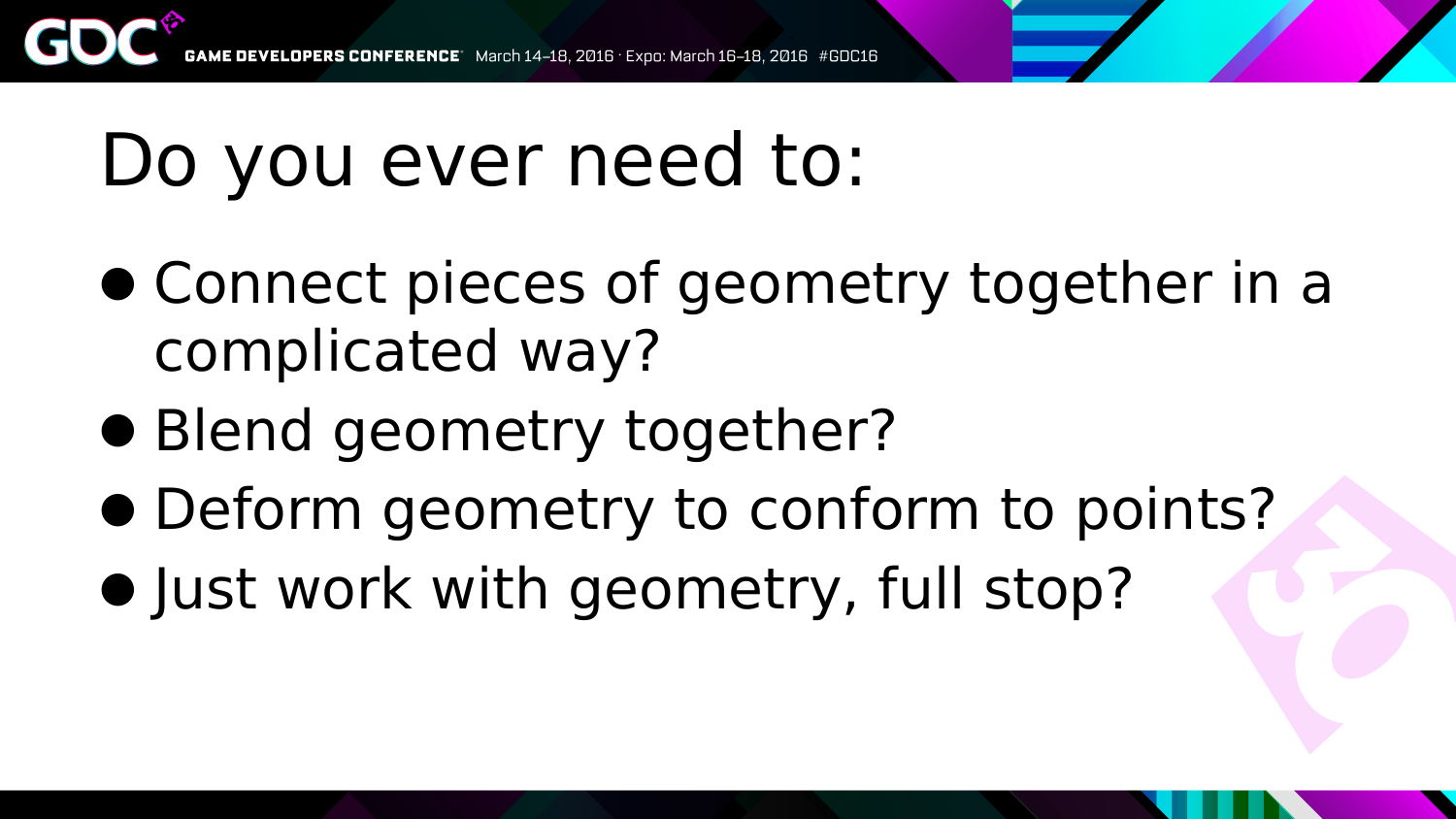

# Do you ever need to:
Connect pieces of geometry together in a complicated way?
Blend geometry together?
Deform geometry to conform to points?
Just work with geometry, full stop?